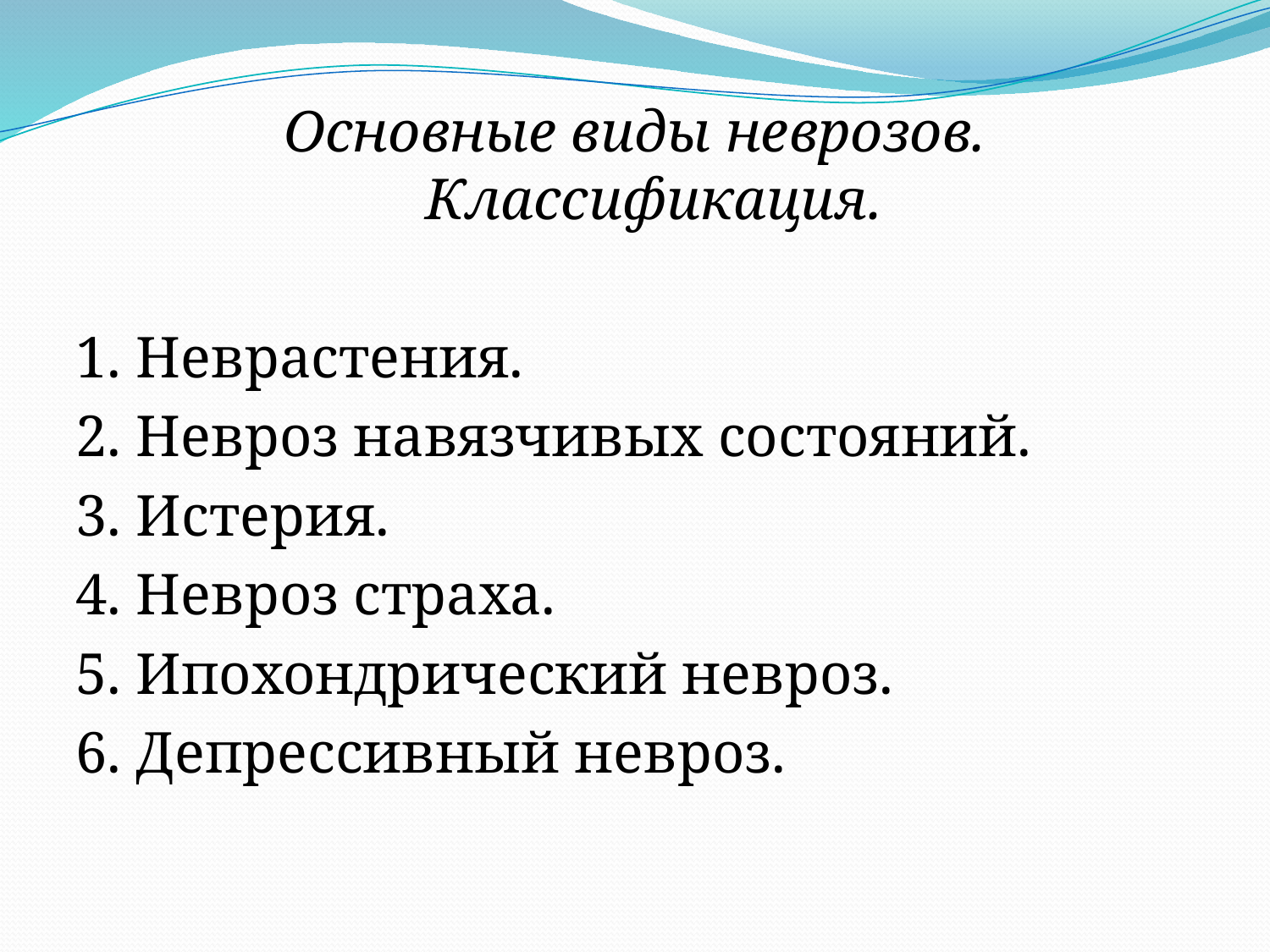

Основные виды неврозов. Классификация.

1. Неврастения.
2. Невроз навязчивых состояний.
3. Истерия.
4. Невроз страха.
5. Ипохондрический невроз.
6. Депрессивный невроз.